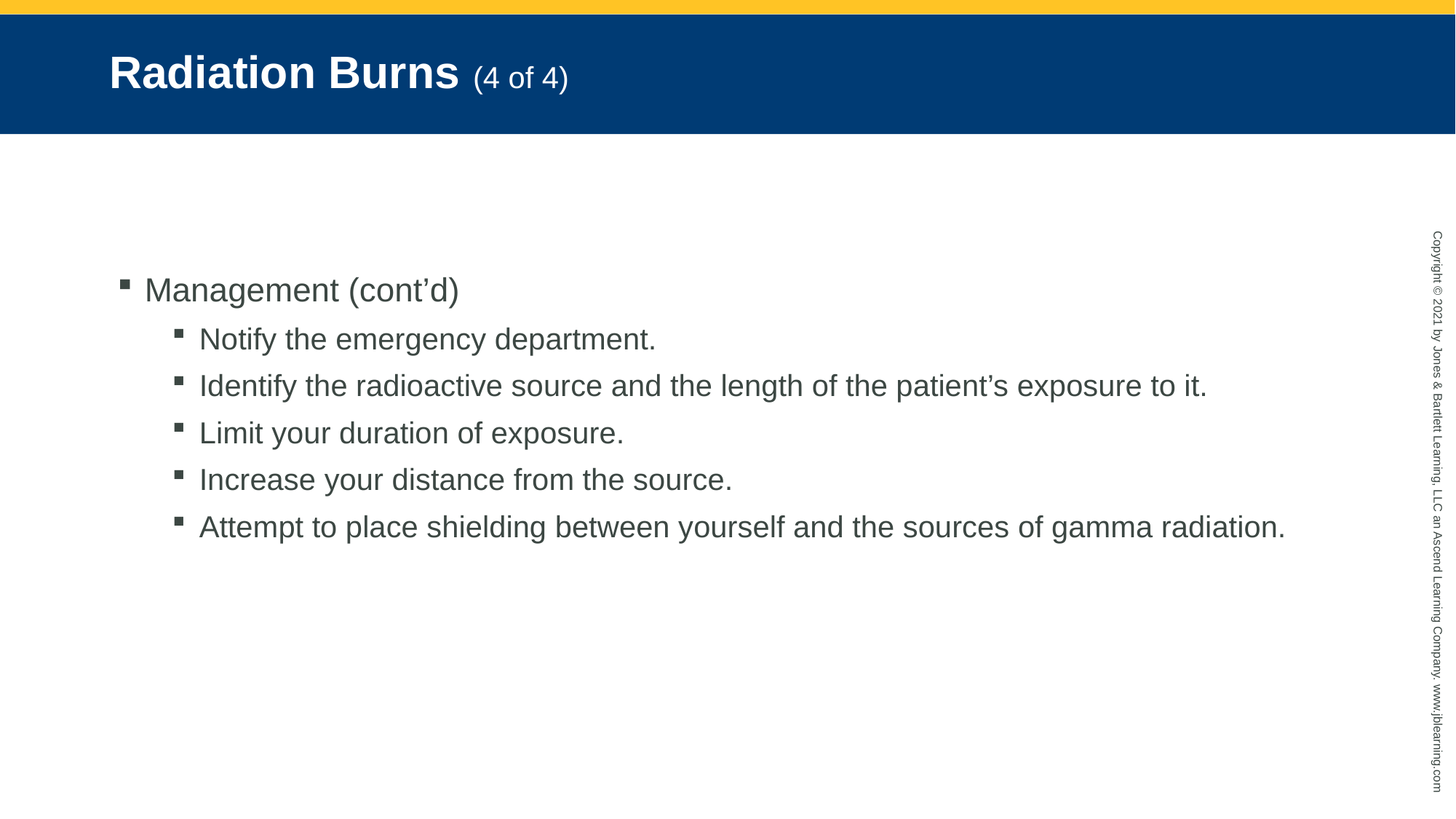

# Radiation Burns (4 of 4)
Management (cont’d)
Notify the emergency department.
Identify the radioactive source and the length of the patient’s exposure to it.
Limit your duration of exposure.
Increase your distance from the source.
Attempt to place shielding between yourself and the sources of gamma radiation.